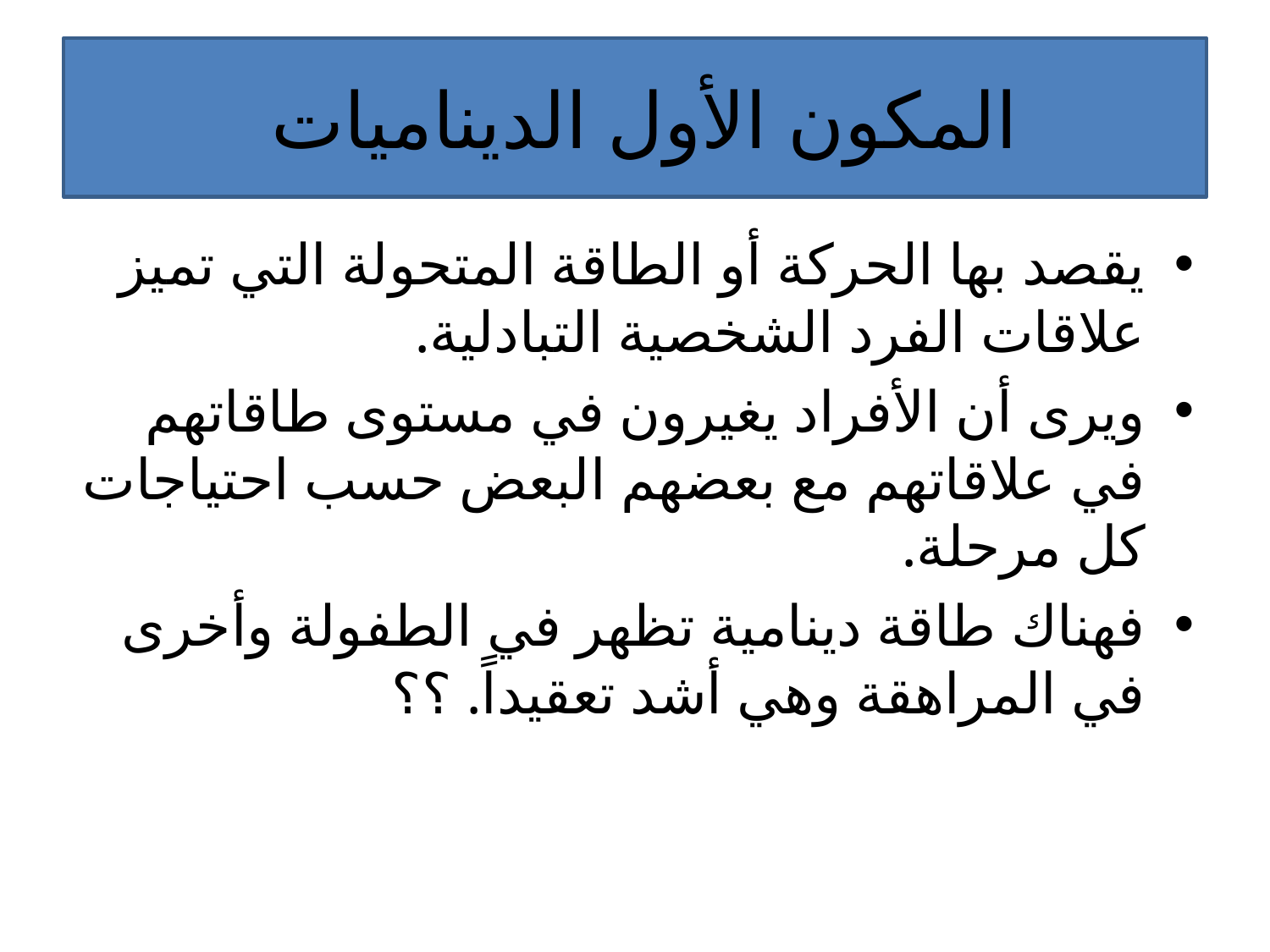

# المكون الأول الديناميات
يقصد بها الحركة أو الطاقة المتحولة التي تميز علاقات الفرد الشخصية التبادلية.
ويرى أن الأفراد يغيرون في مستوى طاقاتهم في علاقاتهم مع بعضهم البعض حسب احتياجات كل مرحلة.
فهناك طاقة دينامية تظهر في الطفولة وأخرى في المراهقة وهي أشد تعقيداً. ؟؟